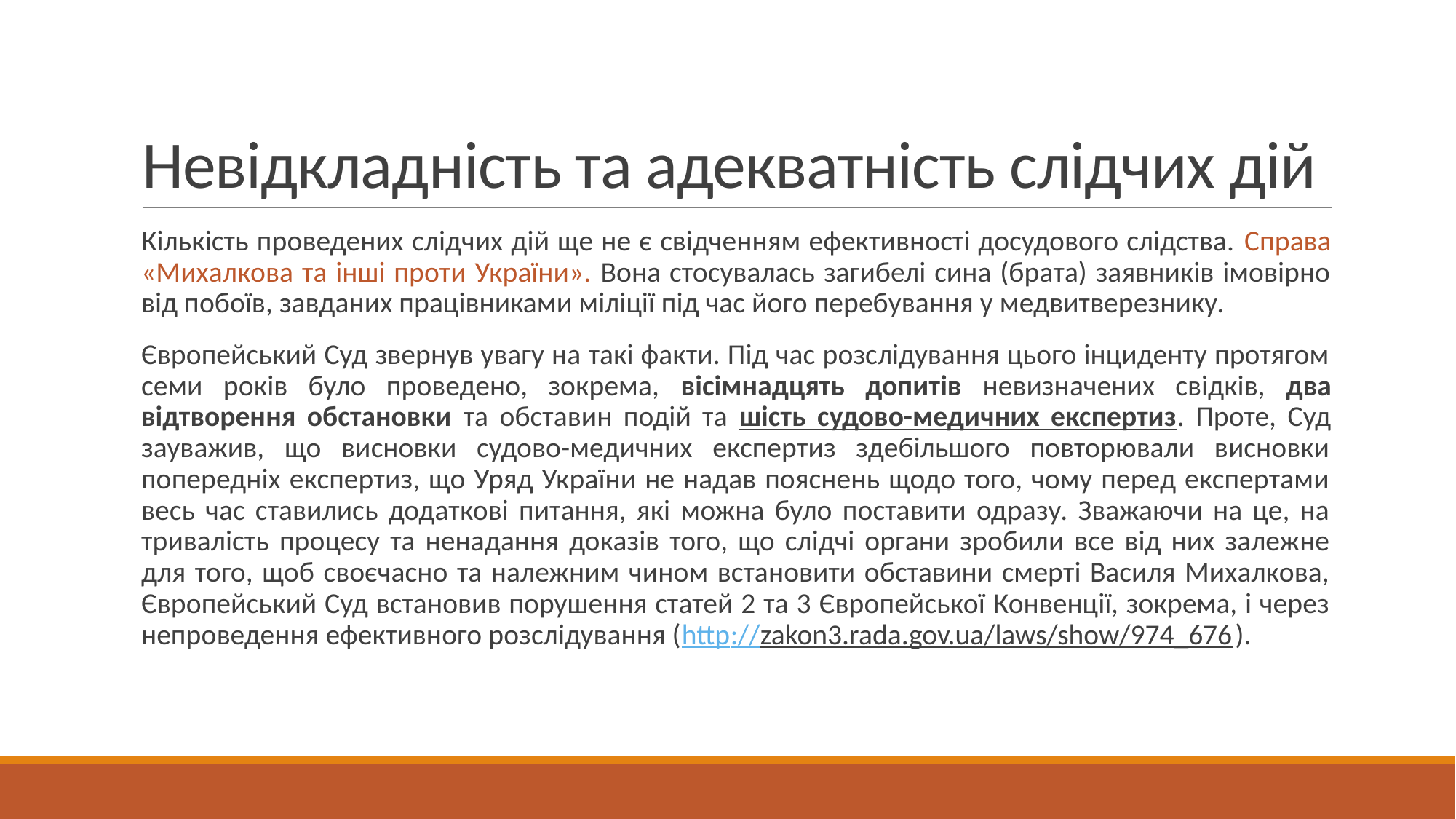

# Невідкладність та адекватність слідчих дій
Кількість проведених слідчих дій ще не є свідченням ефективності досудового слідства. Справа «Михалкова та інші проти України». Вона стосувалась загибелі сина (брата) заявників імовірно від побоїв, завданих працівниками міліції під час його перебування у медвитверезнику.
Європейський Суд звернув увагу на такі факти. Під час розслідування цього інциденту протягом семи років було проведено, зокрема, вісімнадцять допитів невизначених свідків, два відтворення обстановки та обставин подій та шість судово-медичних експертиз. Проте, Суд зауважив, що висновки судово-медичних експертиз здебільшого повторювали висновки попередніх експертиз, що Уряд України не надав пояснень щодо того, чому перед експертами весь час ставились додаткові питання, які можна було поставити одразу. Зважаючи на це, на тривалість процесу та ненадання доказів того, що слідчі органи зробили все від них залежне для того, щоб своєчасно та належним чином встановити обставини смерті Василя Михалкова, Європейський Суд встановив порушення статей 2 та 3 Європейської Конвенції, зокрема, і через непроведення ефективного розслідування (http://zakon3.rada.gov.ua/laws/show/974_676).